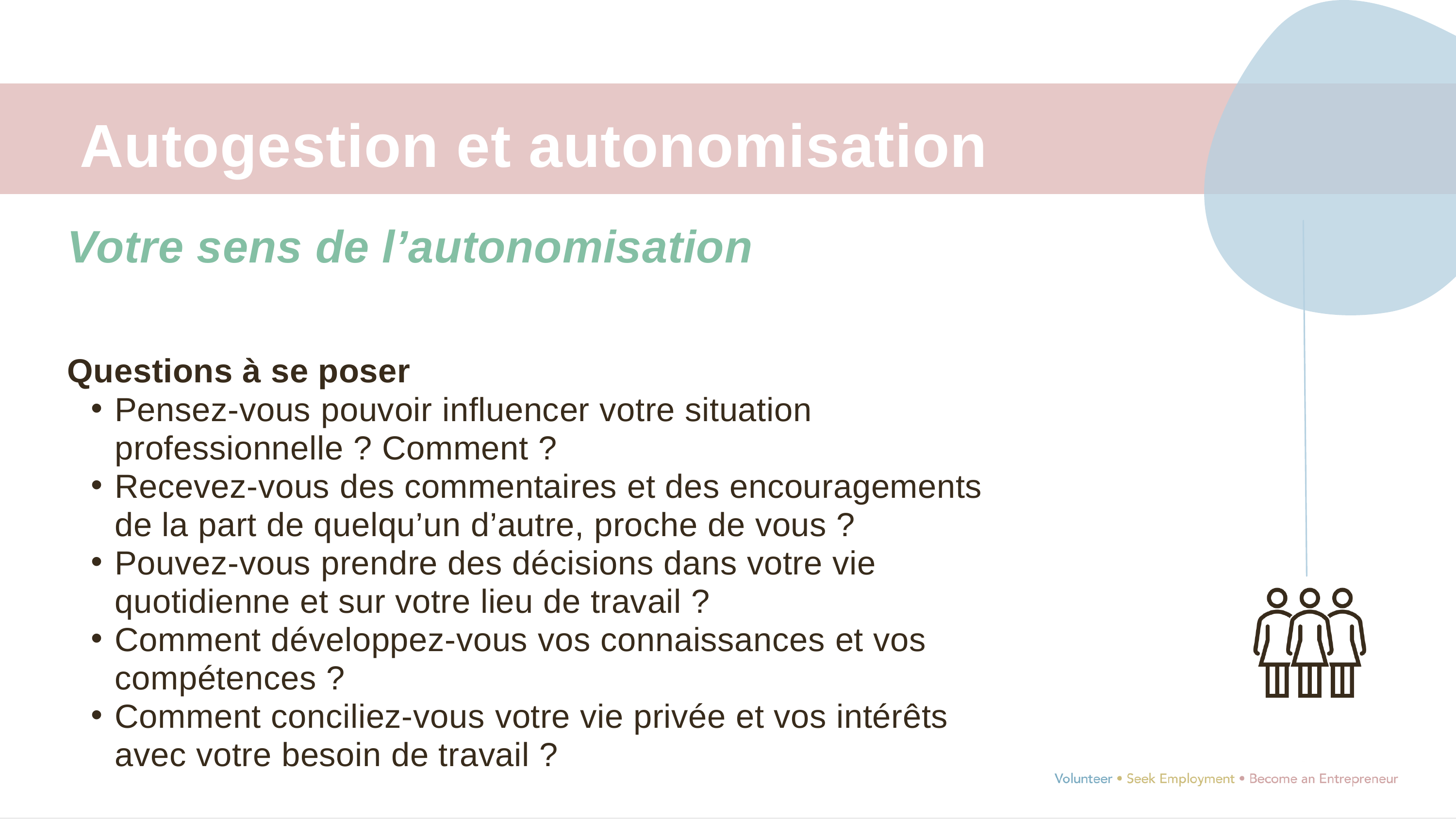

Autogestion et autonomisation

Votre sens de l’autonomisation

Questions à se poser
Pensez-vous pouvoir influencer votre situation professionnelle ? Comment ?
Recevez-vous des commentaires et des encouragements de la part de quelqu’un d’autre, proche de vous ?
Pouvez-vous prendre des décisions dans votre vie quotidienne et sur votre lieu de travail ?
Comment développez-vous vos connaissances et vos compétences ?
Comment conciliez-vous votre vie privée et vos intérêts avec votre besoin de travail ?